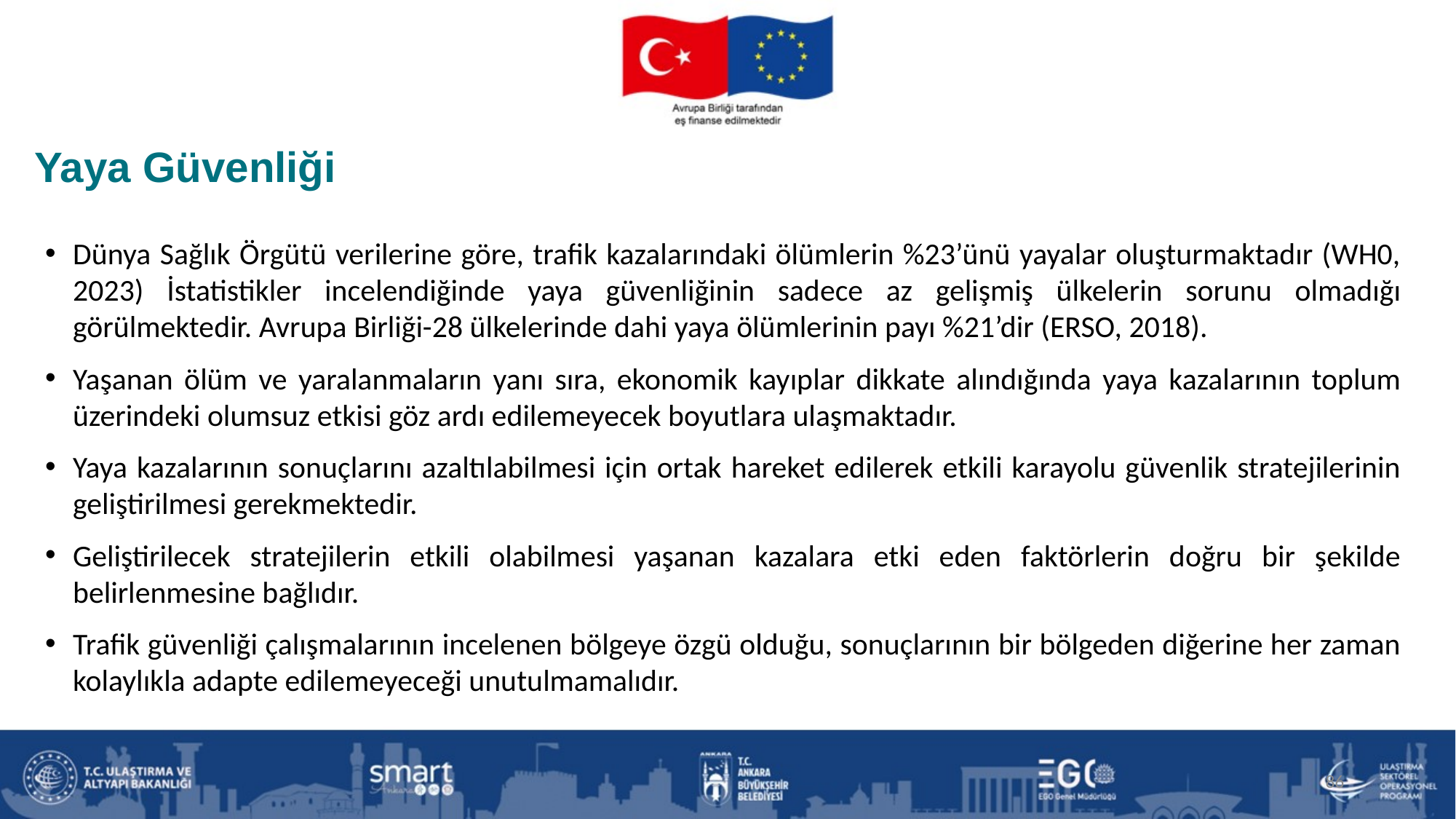

Yaya Güvenliği

Dünya Sağlık Örgütü verilerine göre, trafik kazalarındaki ölümlerin %23’ünü yayalar oluşturmaktadır (WH0, 2023) İstatistikler incelendiğinde yaya güvenliğinin sadece az gelişmiş ülkelerin sorunu olmadığı görülmektedir. Avrupa Birliği-28 ülkelerinde dahi yaya ölümlerinin payı %21’dir (ERSO, 2018).
Yaşanan ölüm ve yaralanmaların yanı sıra, ekonomik kayıplar dikkate alındığında yaya kazalarının toplum üzerindeki olumsuz etkisi göz ardı edilemeyecek boyutlara ulaşmaktadır.
Yaya kazalarının sonuçlarını azaltılabilmesi için ortak hareket edilerek etkili karayolu güvenlik stratejilerinin geliştirilmesi gerekmektedir.
Geliştirilecek stratejilerin etkili olabilmesi yaşanan kazalara etki eden faktörlerin doğru bir şekilde belirlenmesine bağlıdır.
Trafik güvenliği çalışmalarının incelenen bölgeye özgü olduğu, sonuçlarının bir bölgeden diğerine her zaman kolaylıkla adapte edilemeyeceği unutulmamalıdır.

86